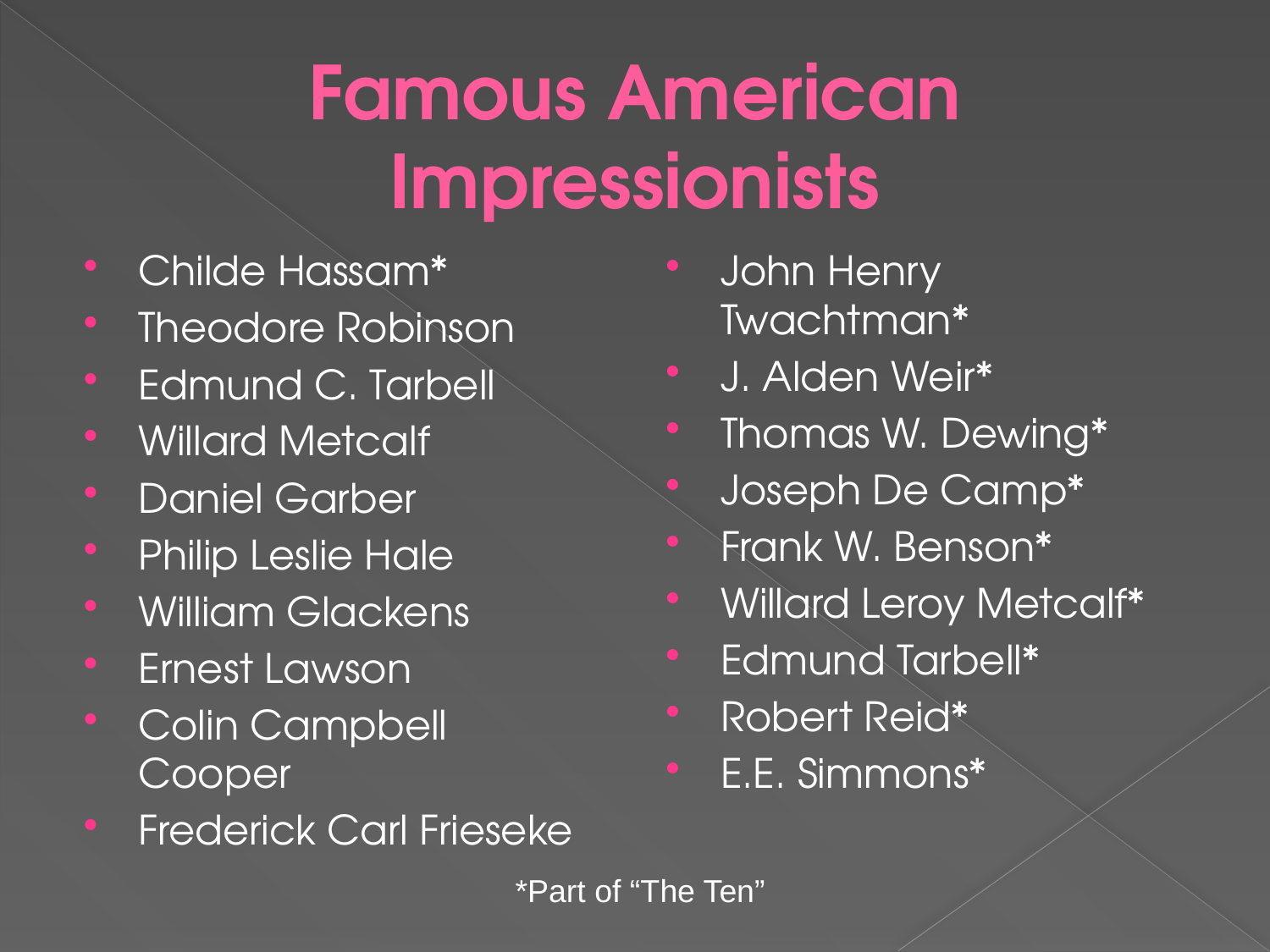

# Famous American Impressionists
Childe Hassam*
Theodore Robinson
Edmund C. Tarbell
Willard Metcalf
Daniel Garber
Philip Leslie Hale
William Glackens
Ernest Lawson
Colin Campbell Cooper
Frederick Carl Frieseke
John Henry Twachtman*
J. Alden Weir*
Thomas W. Dewing*
Joseph De Camp*
Frank W. Benson*
Willard Leroy Metcalf*
Edmund Tarbell*
Robert Reid*
E.E. Simmons*

*Part of “The Ten”